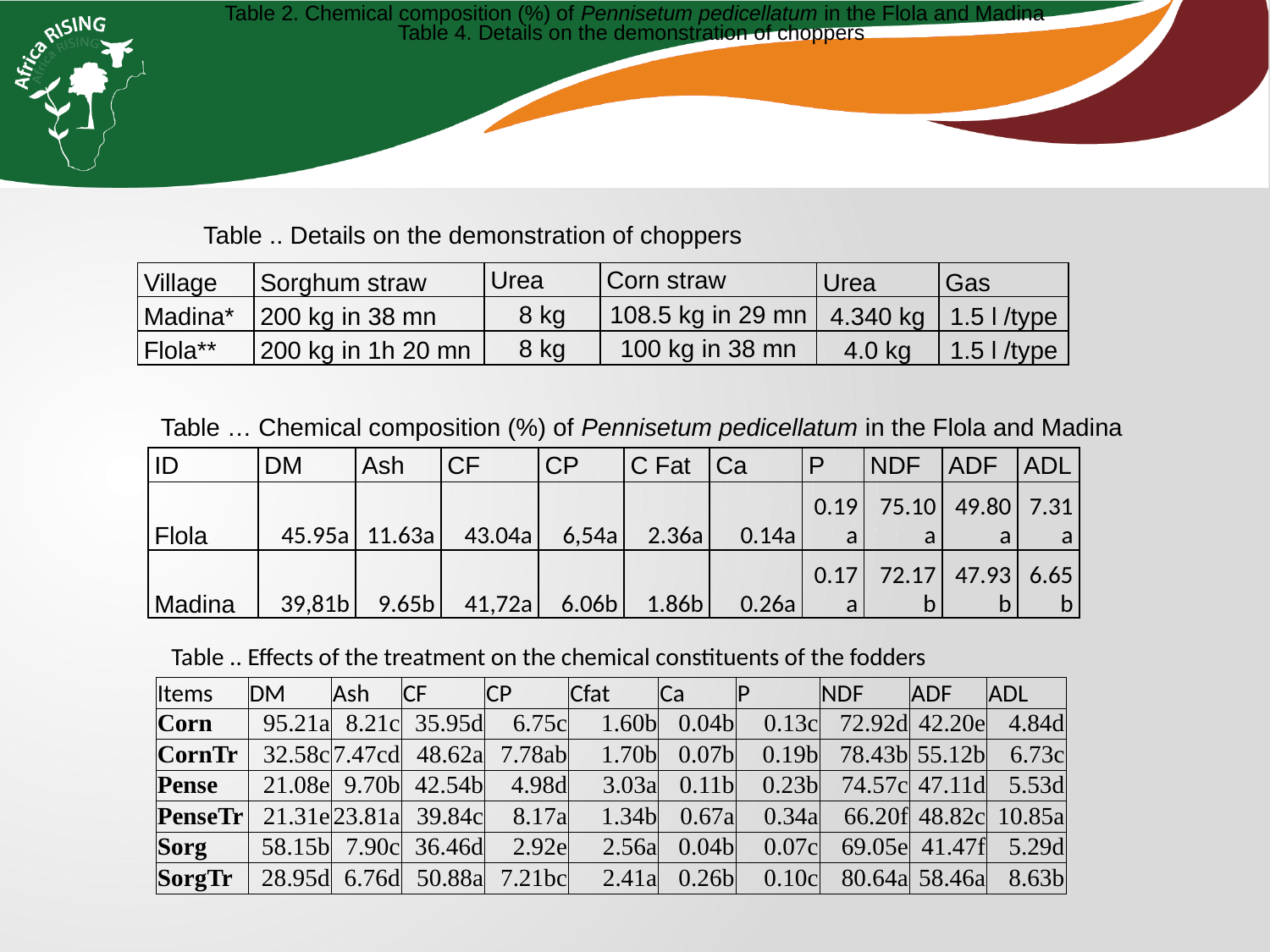

Table 2. Chemical composition (%) of Pennisetum pedicellatum in the Flola and Madina

Table 4. Details on the demonstration of choppers
Table .. Details on the demonstration of choppers
| Village | Sorghum straw | Urea | Corn straw | Urea | Gas |
| --- | --- | --- | --- | --- | --- |
| Madina\* | 200 kg in 38 mn | 8 kg | 108.5 kg in 29 mn | 4.340 kg | 1.5 l /type |
| Flola\*\* | 200 kg in 1h 20 mn | 8 kg | 100 kg in 38 mn | 4.0 kg | 1.5 l /type |
Table … Chemical composition (%) of Pennisetum pedicellatum in the Flola and Madina
| ID | DM | Ash | CF | CP | C Fat | Ca | P | NDF | ADF | ADL |
| --- | --- | --- | --- | --- | --- | --- | --- | --- | --- | --- |
| Flola | 45.95a | 11.63a | 43.04a | 6,54a | 2.36a | 0.14a | 0.19a | 75.10a | 49.80a | 7.31a |
| Madina | 39,81b | 9.65b | 41,72a | 6.06b | 1.86b | 0.26a | 0.17a | 72.17b | 47.93b | 6.65b |
Table .. Effects of the treatment on the chemical constituents of the fodders
| Items | DM | Ash | CF | CP | Cfat | Ca | P | NDF | ADF | ADL |
| --- | --- | --- | --- | --- | --- | --- | --- | --- | --- | --- |
| Corn | 95.21a | 8.21c | 35.95d | 6.75c | 1.60b | 0.04b | 0.13c | 72.92d | 42.20e | 4.84d |
| CornTr | 32.58c | 7.47cd | 48.62a | 7.78ab | 1.70b | 0.07b | 0.19b | 78.43b | 55.12b | 6.73c |
| Pense | 21.08e | 9.70b | 42.54b | 4.98d | 3.03a | 0.11b | 0.23b | 74.57c | 47.11d | 5.53d |
| PenseTr | 21.31e | 23.81a | 39.84c | 8.17a | 1.34b | 0.67a | 0.34a | 66.20f | 48.82c | 10.85a |
| Sorg | 58.15b | 7.90c | 36.46d | 2.92e | 2.56a | 0.04b | 0.07c | 69.05e | 41.47f | 5.29d |
| SorgTr | 28.95d | 6.76d | 50.88a | 7.21bc | 2.41a | 0.26b | 0.10c | 80.64a | 58.46a | 8.63b |